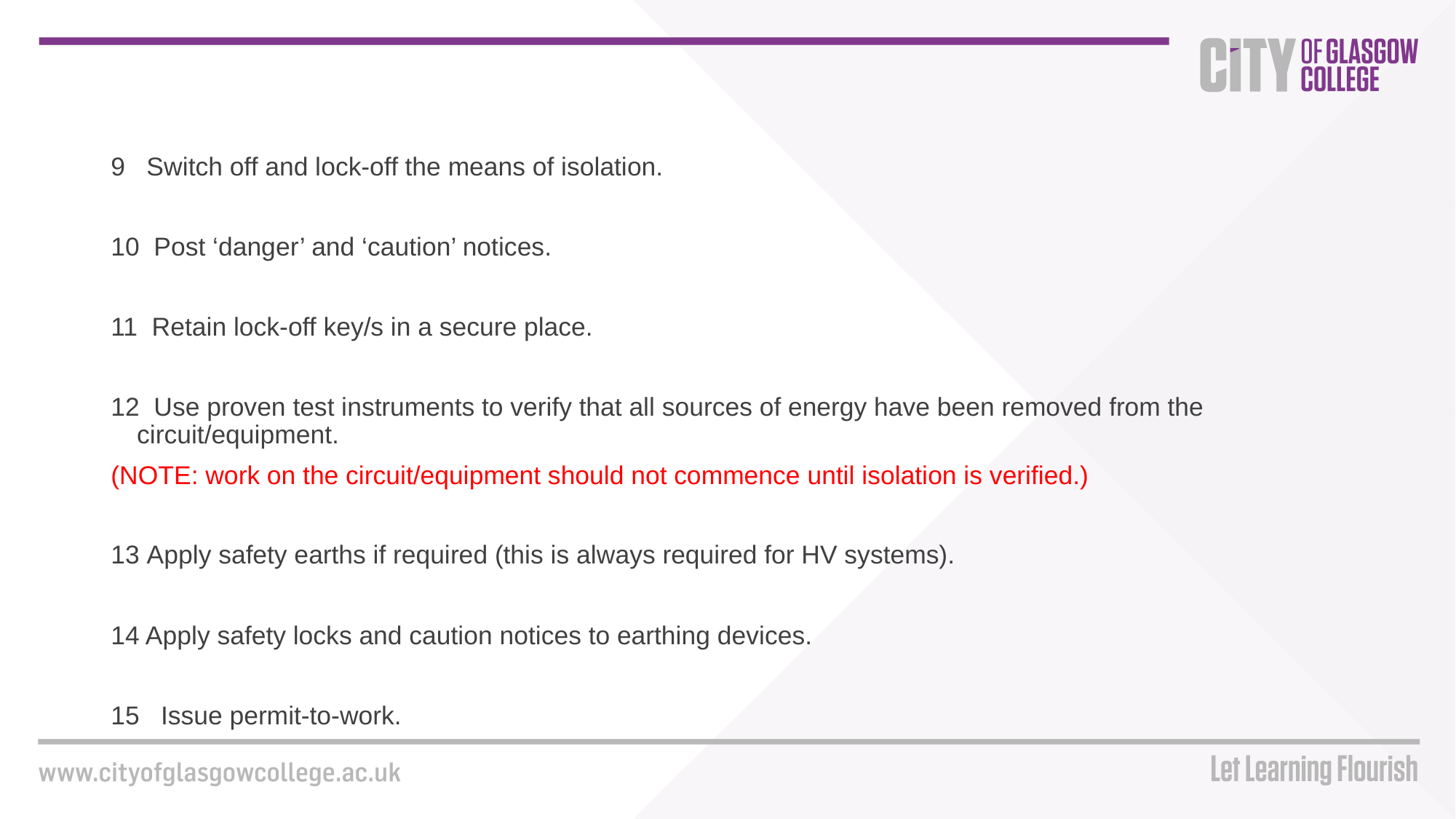

9   Switch off and lock-off the means of isolation.

10  Post ‘danger’ and ‘caution’ notices.

11  Retain lock-off key/s in a secure place.

12  Use proven test instruments to verify that all sources of energy have been removed from the circuit/equipment.
(NOTE: work on the circuit/equipment should not commence until isolation is verified.)

13 Apply safety earths if required (this is always required for HV systems).

14 Apply safety locks and caution notices to earthing devices.

15   Issue permit-to-work.